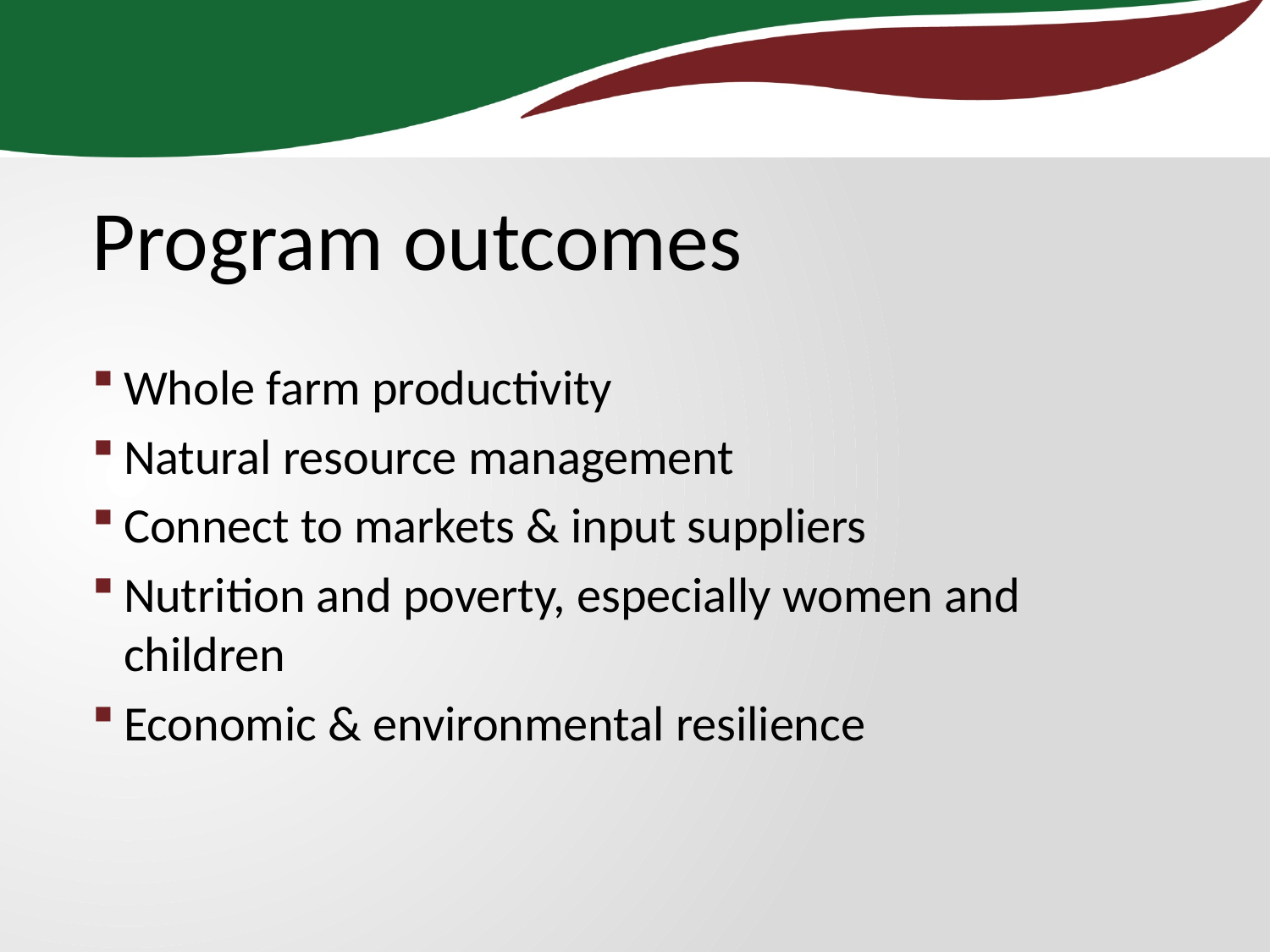

Program outcomes
Whole farm productivity
Natural resource management
Connect to markets & input suppliers
Nutrition and poverty, especially women and children
Economic & environmental resilience